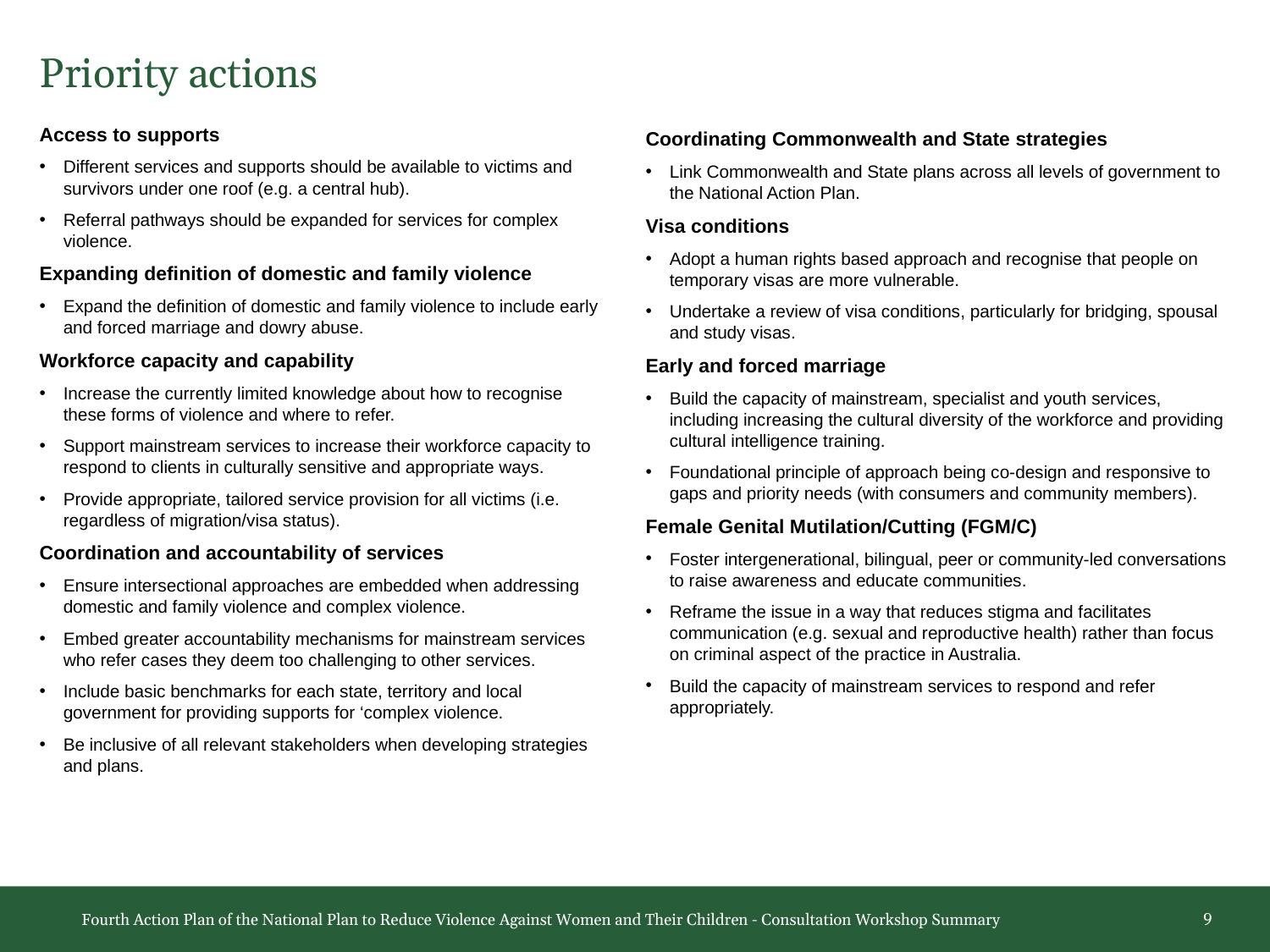

# Priority actions
Access to supports
Different services and supports should be available to victims and survivors under one roof (e.g. a central hub).
Referral pathways should be expanded for services for complex violence.
Expanding definition of domestic and family violence
Expand the definition of domestic and family violence to include early and forced marriage and dowry abuse.
Workforce capacity and capability
Increase the currently limited knowledge about how to recognise these forms of violence and where to refer.
Support mainstream services to increase their workforce capacity to respond to clients in culturally sensitive and appropriate ways.
Provide appropriate, tailored service provision for all victims (i.e. regardless of migration/visa status).
Coordination and accountability of services
Ensure intersectional approaches are embedded when addressing domestic and family violence and complex violence.
Embed greater accountability mechanisms for mainstream services who refer cases they deem too challenging to other services.
Include basic benchmarks for each state, territory and local government for providing supports for ‘complex violence.
Be inclusive of all relevant stakeholders when developing strategies and plans.
Coordinating Commonwealth and State strategies
Link Commonwealth and State plans across all levels of government to the National Action Plan.
Visa conditions
Adopt a human rights based approach and recognise that people on temporary visas are more vulnerable.
Undertake a review of visa conditions, particularly for bridging, spousal and study visas.
Early and forced marriage
Build the capacity of mainstream, specialist and youth services, including increasing the cultural diversity of the workforce and providing cultural intelligence training.
Foundational principle of approach being co-design and responsive to gaps and priority needs (with consumers and community members).
Female Genital Mutilation/Cutting (FGM/C)
Foster intergenerational, bilingual, peer or community-led conversations to raise awareness and educate communities.
Reframe the issue in a way that reduces stigma and facilitates communication (e.g. sexual and reproductive health) rather than focus on criminal aspect of the practice in Australia.
Build the capacity of mainstream services to respond and refer appropriately.

9
Fourth Action Plan of the National Plan to Reduce Violence Against Women and Their Children - Consultation Workshop Summary